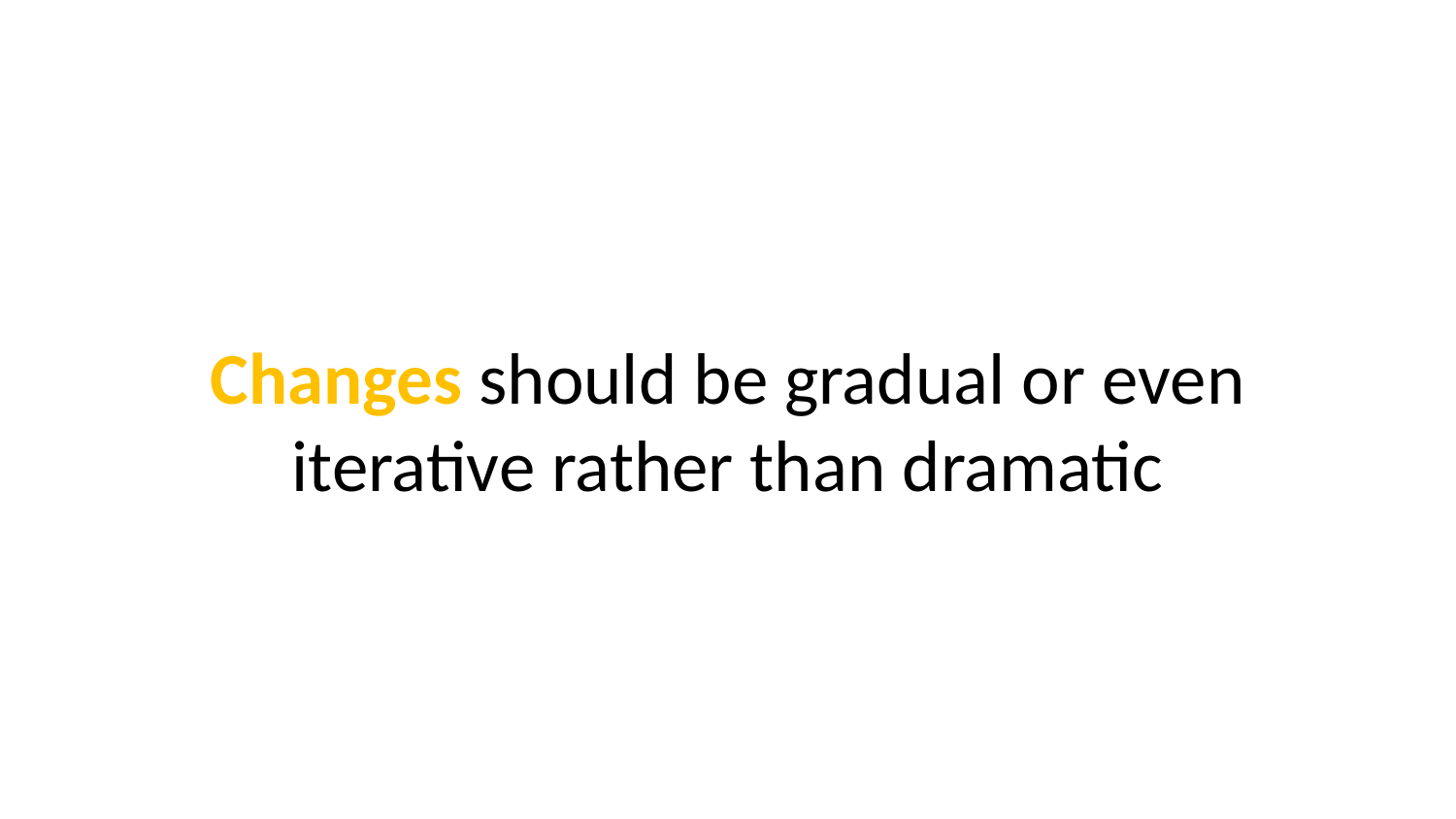

Changes should be gradual or even iterative rather than dramatic